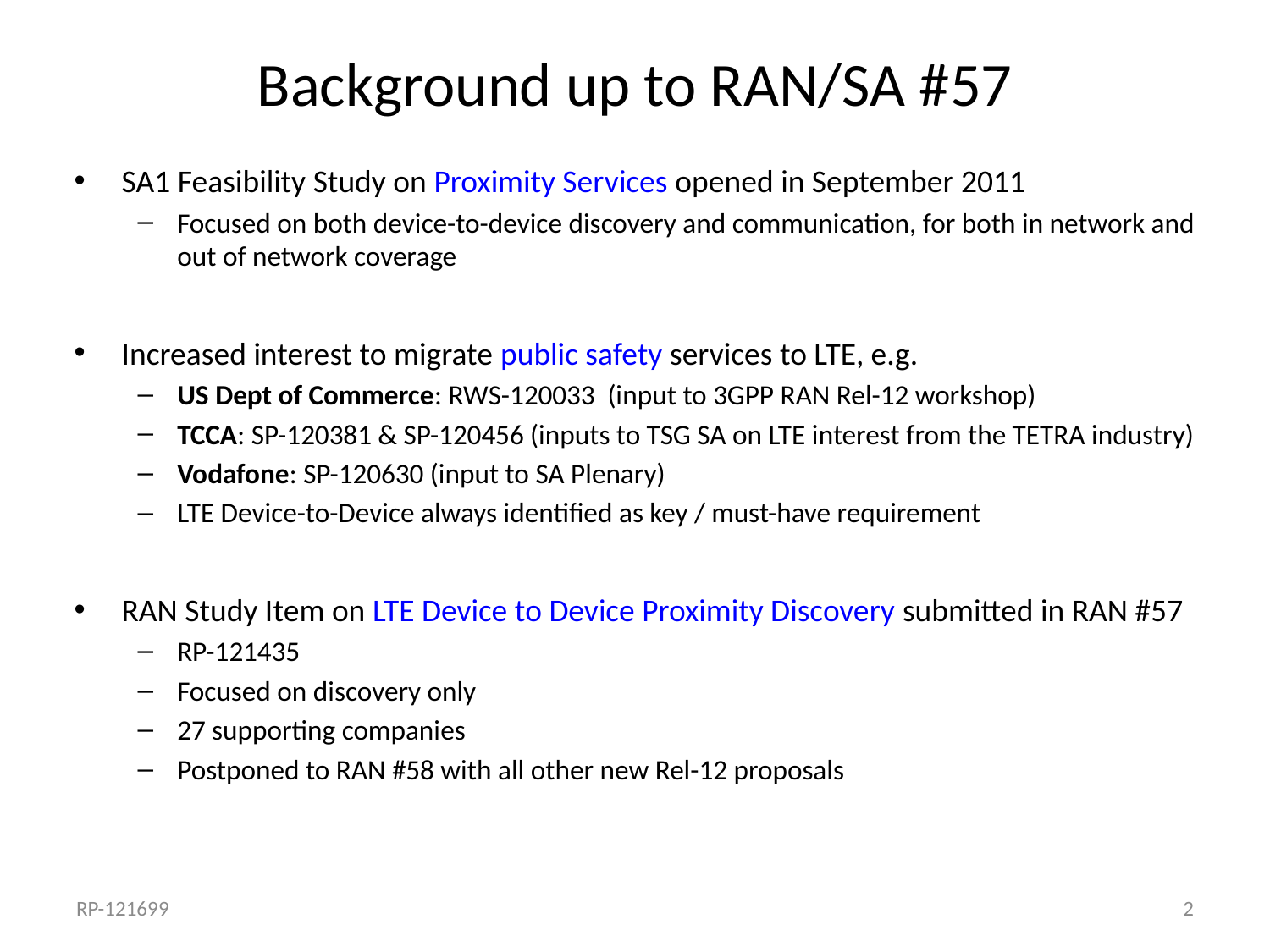

# Background up to RAN/SA #57
SA1 Feasibility Study on Proximity Services opened in September 2011
Focused on both device-to-device discovery and communication, for both in network and out of network coverage

Increased interest to migrate public safety services to LTE, e.g.
US Dept of Commerce: RWS-120033  (input to 3GPP RAN Rel-12 workshop)
TCCA: SP-120381 & SP-120456 (inputs to TSG SA on LTE interest from the TETRA industry)
Vodafone: SP-120630 (input to SA Plenary)
LTE Device-to-Device always identified as key / must-have requirement

RAN Study Item on LTE Device to Device Proximity Discovery submitted in RAN #57
RP-121435
Focused on discovery only
27 supporting companies
Postponed to RAN #58 with all other new Rel-12 proposals

RP-121699
2